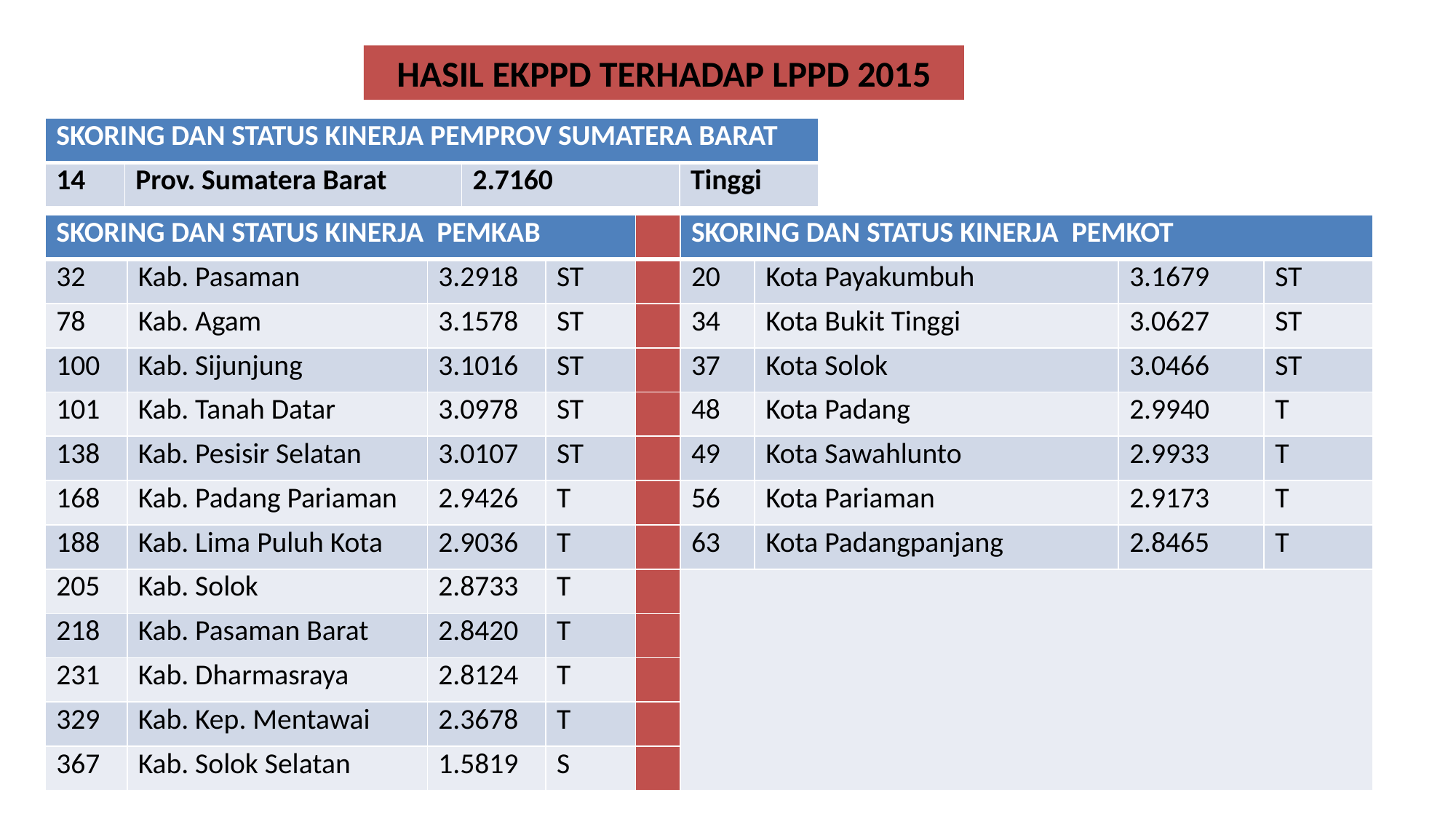

HASIL EKPPD TERHADAP LPPD 2015
| SKORING DAN STATUS KINERJA PEMPROV SUMATERA BARAT |  |  |  |
| --- | --- | --- | --- |
| 14 | Prov. Sumatera Barat | 2.7160 | Tinggi |
| SKORING DAN STATUS KINERJA PEMKAB |  |  |  |  | SKORING DAN STATUS KINERJA PEMKOT |  |  |  |
| --- | --- | --- | --- | --- | --- | --- | --- | --- |
| 32 | Kab. Pasaman | 3.2918 | ST |  | 20 | Kota Payakumbuh | 3.1679 | ST |
| 78 | Kab. Agam | 3.1578 | ST |  | 34 | Kota Bukit Tinggi | 3.0627 | ST |
| 100 | Kab. Sijunjung | 3.1016 | ST |  | 37 | Kota Solok | 3.0466 | ST |
| 101 | Kab. Tanah Datar | 3.0978 | ST |  | 48 | Kota Padang | 2.9940 | T |
| 138 | Kab. Pesisir Selatan | 3.0107 | ST |  | 49 | Kota Sawahlunto | 2.9933 | T |
| 168 | Kab. Padang Pariaman | 2.9426 | T |  | 56 | Kota Pariaman | 2.9173 | T |
| 188 | Kab. Lima Puluh Kota | 2.9036 | T |  | 63 | Kota Padangpanjang | 2.8465 | T |
| 205 | Kab. Solok | 2.8733 | T |  |  |  |  |  |
| 218 | Kab. Pasaman Barat | 2.8420 | T |  |  |  |  |  |
| 231 | Kab. Dharmasraya | 2.8124 | T |  |  |  |  |  |
| 329 | Kab. Kep. Mentawai | 2.3678 | T |  |  |  |  |  |
| 367 | Kab. Solok Selatan | 1.5819 | S |  |  |  |  |  |